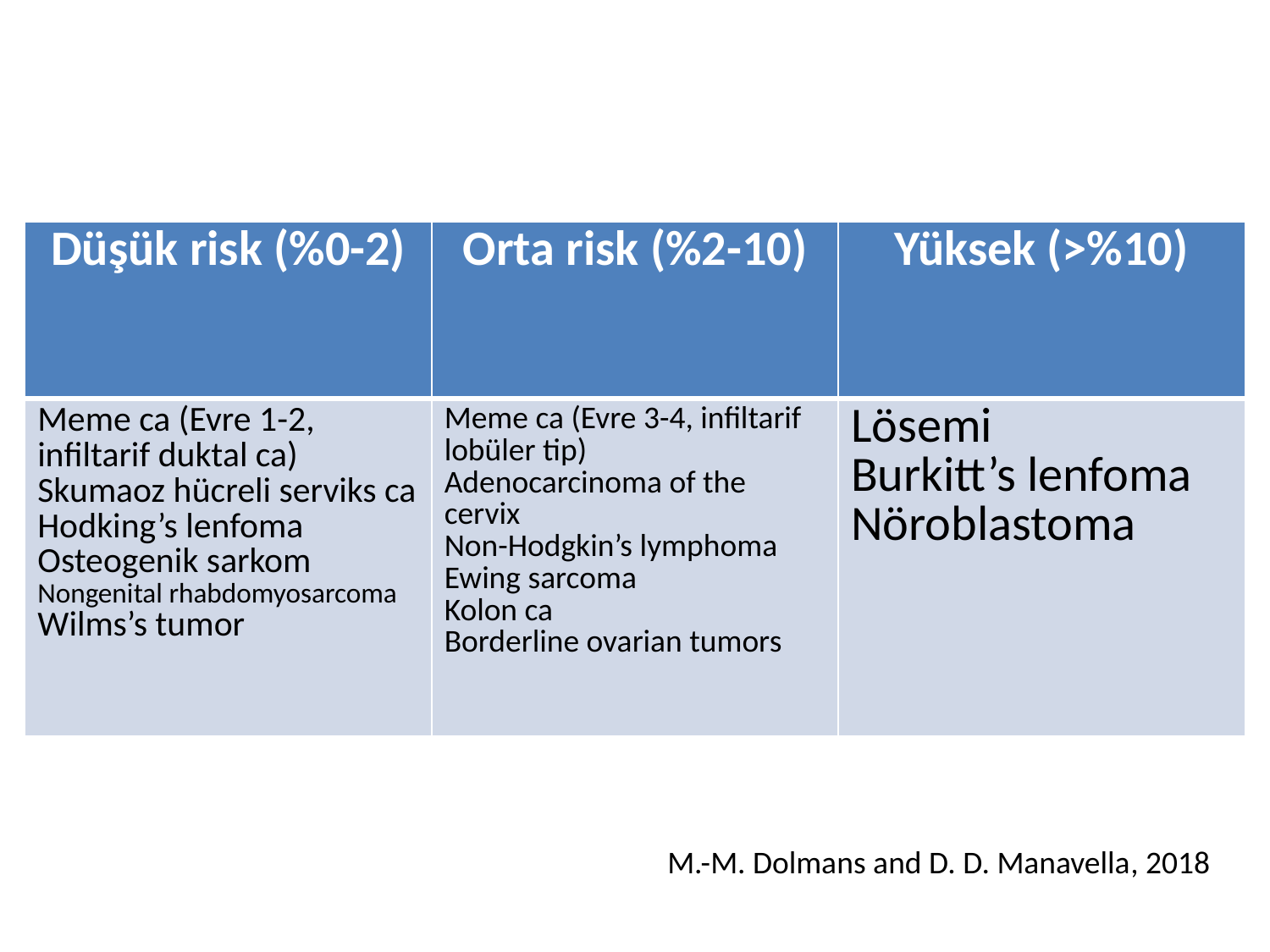

| Düşük risk (%0-2) | Orta risk (%2-10) | Yüksek (>%10) |
| --- | --- | --- |
| Meme ca (Evre 1-2, infiltarif duktal ca) Skumaoz hücreli serviks ca Hodking’s lenfoma Osteogenik sarkom Nongenital rhabdomyosarcoma Wilms’s tumor | Meme ca (Evre 3-4, infiltarif lobüler tip) Adenocarcinoma of the cervix Non-Hodgkin’s lymphoma Ewing sarcoma Kolon ca Borderline ovarian tumors | Lösemi Burkitt’s lenfoma Nöroblastoma |
M.-M. Dolmans and D. D. Manavella, 2018